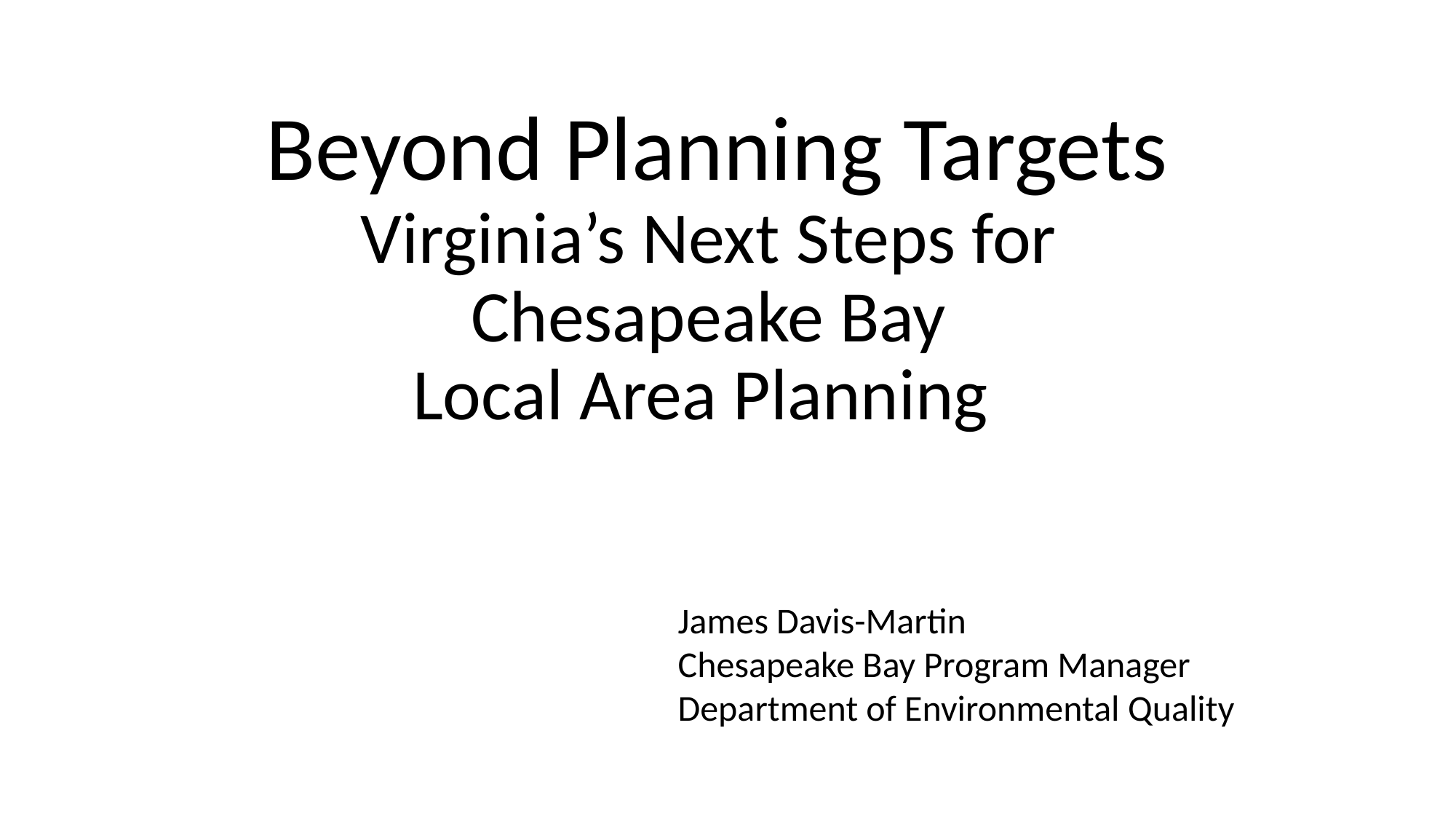

# Beyond Planning Targets Virginia’s Next Steps for Chesapeake Bay Local Area Planning
James Davis-Martin
Chesapeake Bay Program Manager
Department of Environmental Quality